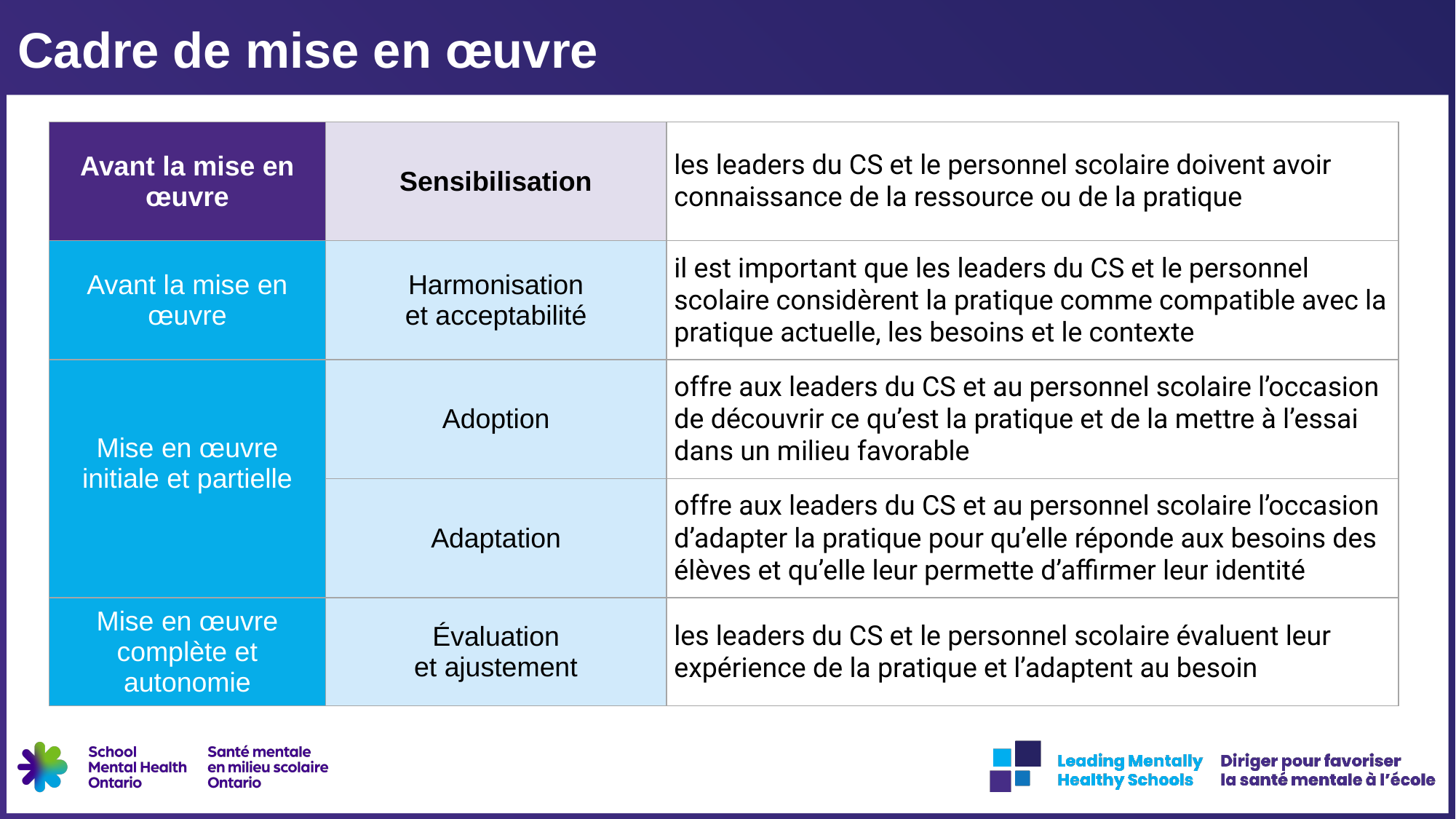

# Cadre de mise en œuvre​
| Avant la mise en œuvre​ | Sensibilisation​ | les leaders du CS et le personnel scolaire doivent avoir connaissance de la ressource ou de la pratique​ |
| --- | --- | --- |
| Avant la mise en œuvre​ | Harmonisation​ et acceptabilité​ | il est important que les leaders du CS et le personnel scolaire considèrent la pratique comme compatible avec la pratique actuelle, les besoins et le contexte​ |
| Mise en œuvre initiale et partielle​ ​ | Adoption​ | offre aux leaders du CS et au personnel scolaire l’occasion de découvrir ce qu’est la pratique et de la mettre à l’essai dans un milieu favorable​ |
|  | Adaptation​ | offre aux leaders du CS et au personnel scolaire l’occasion d’adapter la pratique pour qu’elle réponde aux besoins des élèves et qu’elle leur permette d’affirmer leur identité​ |
| Mise en œuvre complète et autonomie​ | Évaluation​ et ajustement​ | les leaders du CS et le personnel scolaire évaluent leur expérience de la pratique et l’adaptent au besoin​ |